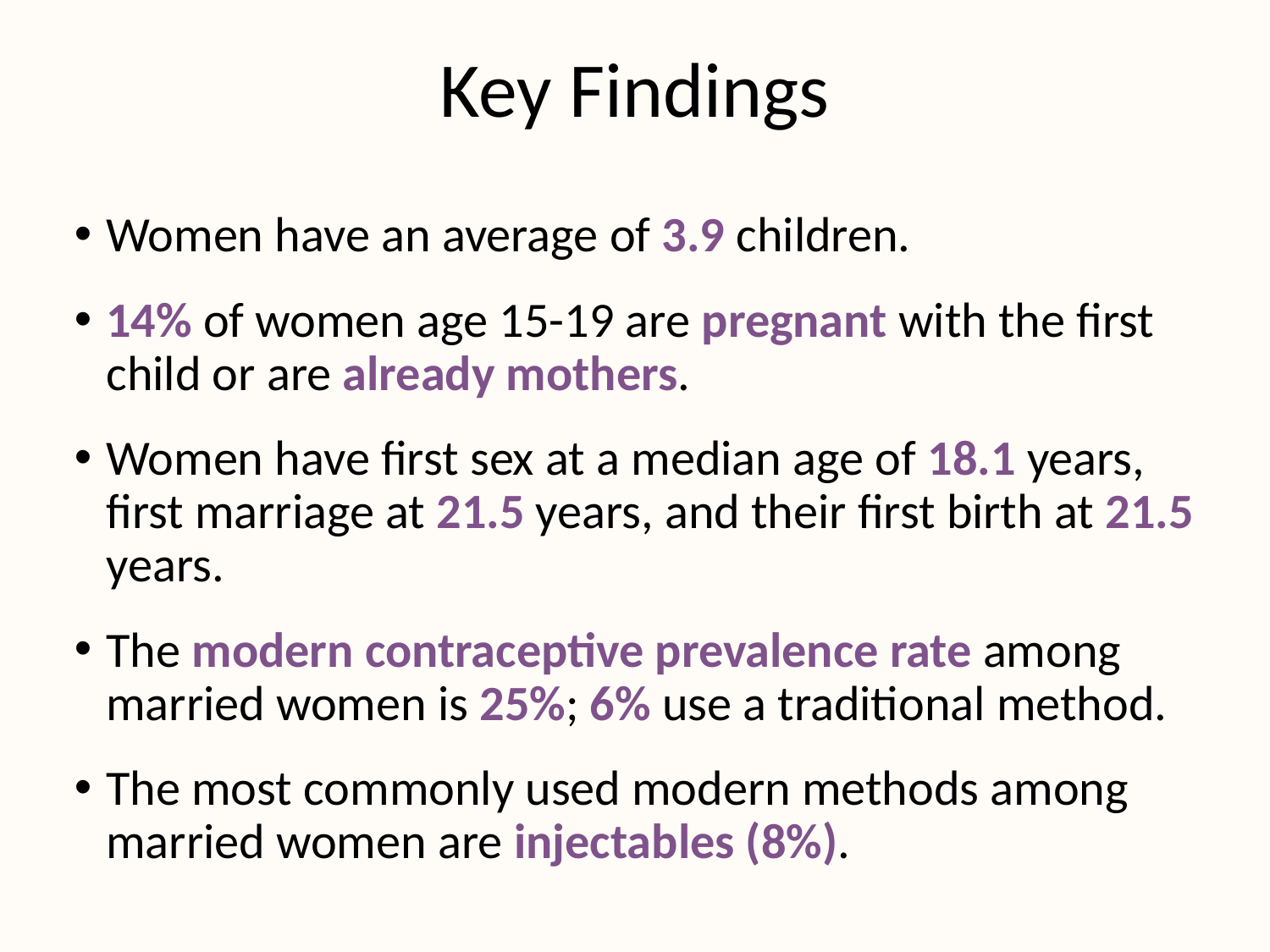

# Key Findings
Women have an average of 3.9 children.
14% of women age 15-19 are pregnant with the first child or are already mothers.
Women have first sex at a median age of 18.1 years, first marriage at 21.5 years, and their first birth at 21.5 years.
The modern contraceptive prevalence rate among married women is 25%; 6% use a traditional method.
The most commonly used modern methods among married women are injectables (8%).